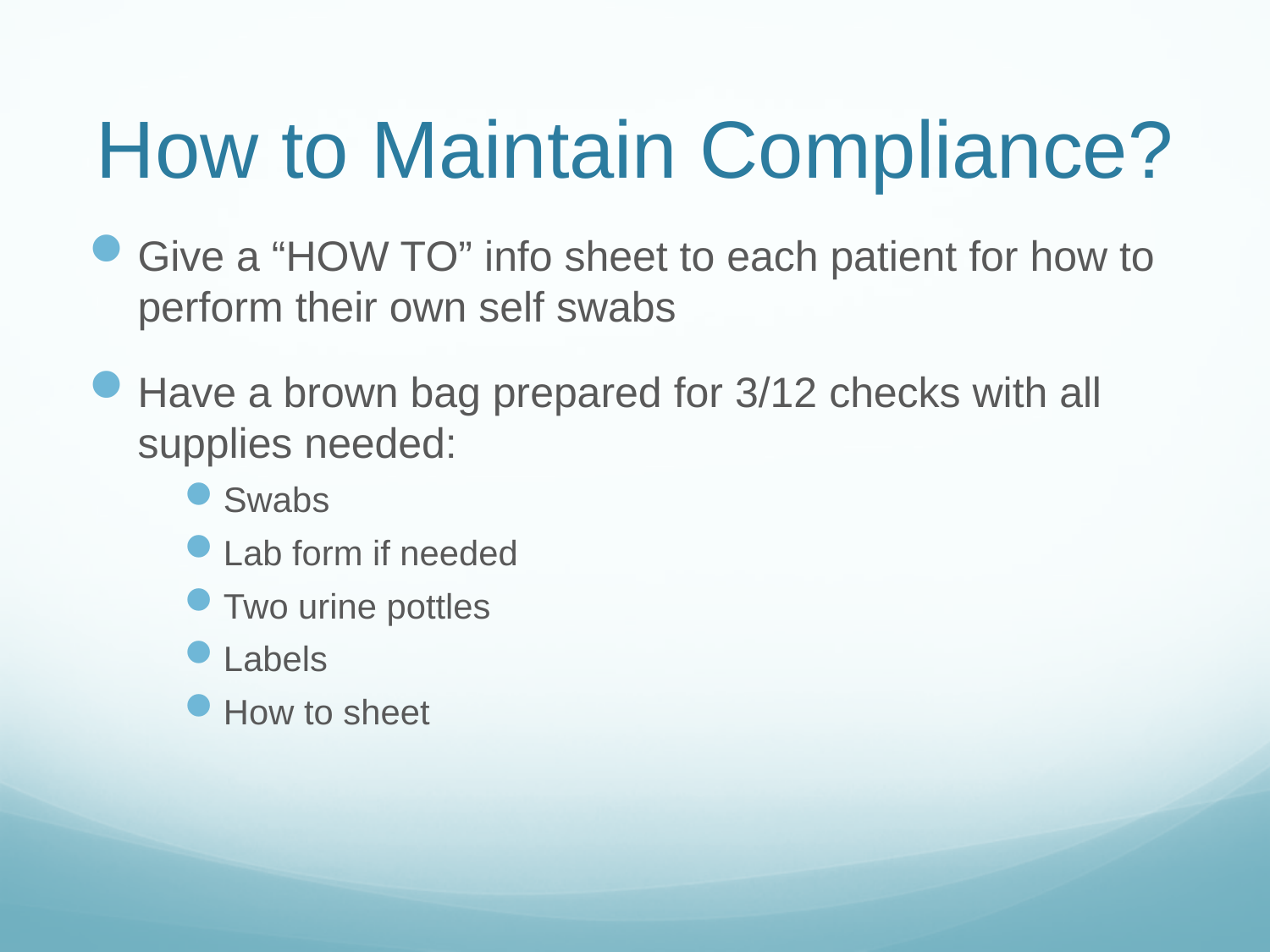

# How to Maintain Compliance?
Give a “HOW TO” info sheet to each patient for how to perform their own self swabs
Have a brown bag prepared for 3/12 checks with all supplies needed:
Swabs
Lab form if needed
Two urine pottles
Labels
How to sheet